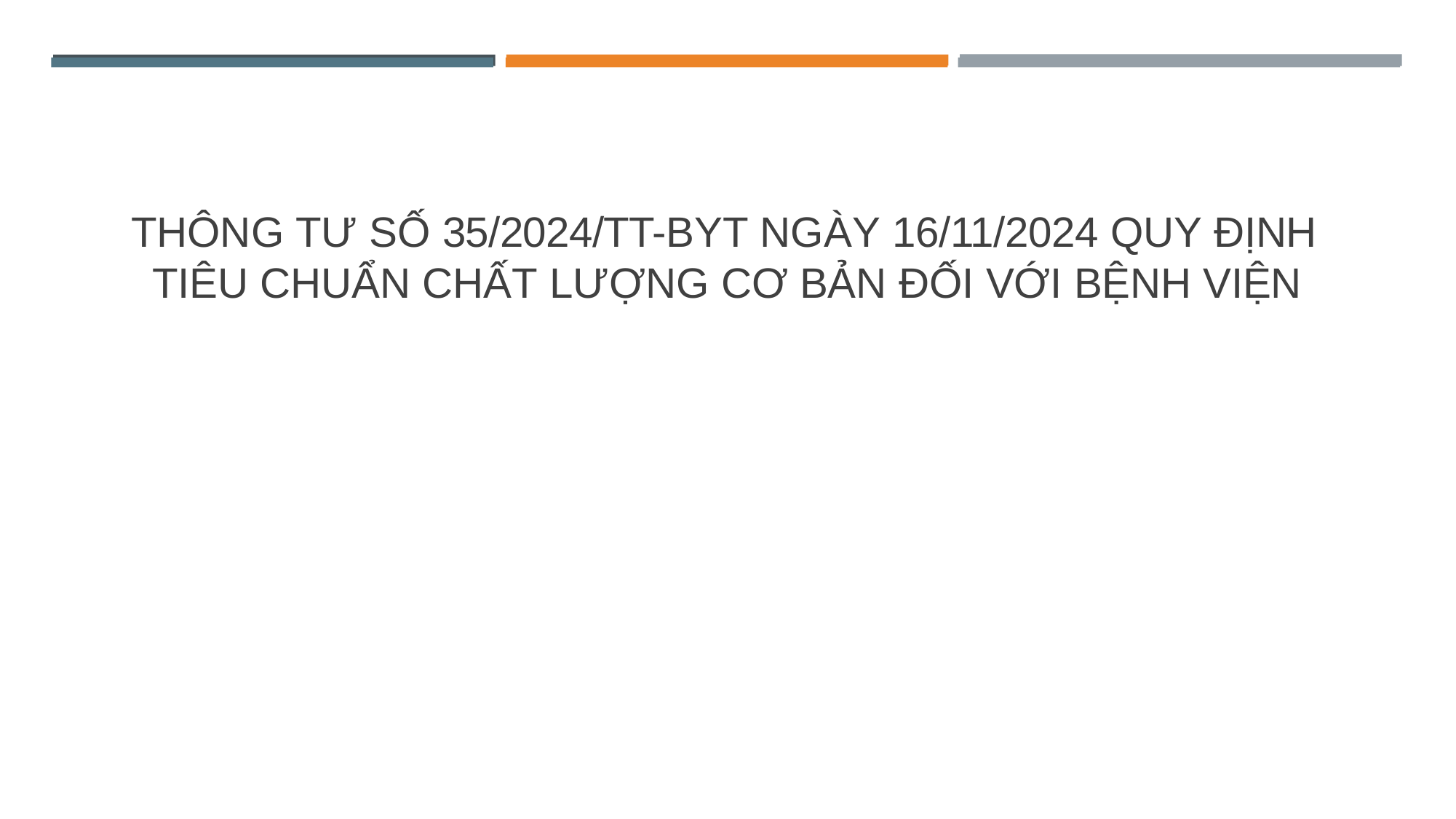

# THÔNG TƯ SỐ 35/2024/TT-BYT NGÀY 16/11/2024 QUY ĐỊNH TIÊU CHUẨN CHẤT LƯỢNG CƠ BẢN ĐỐI VỚI BỆNH VIỆN